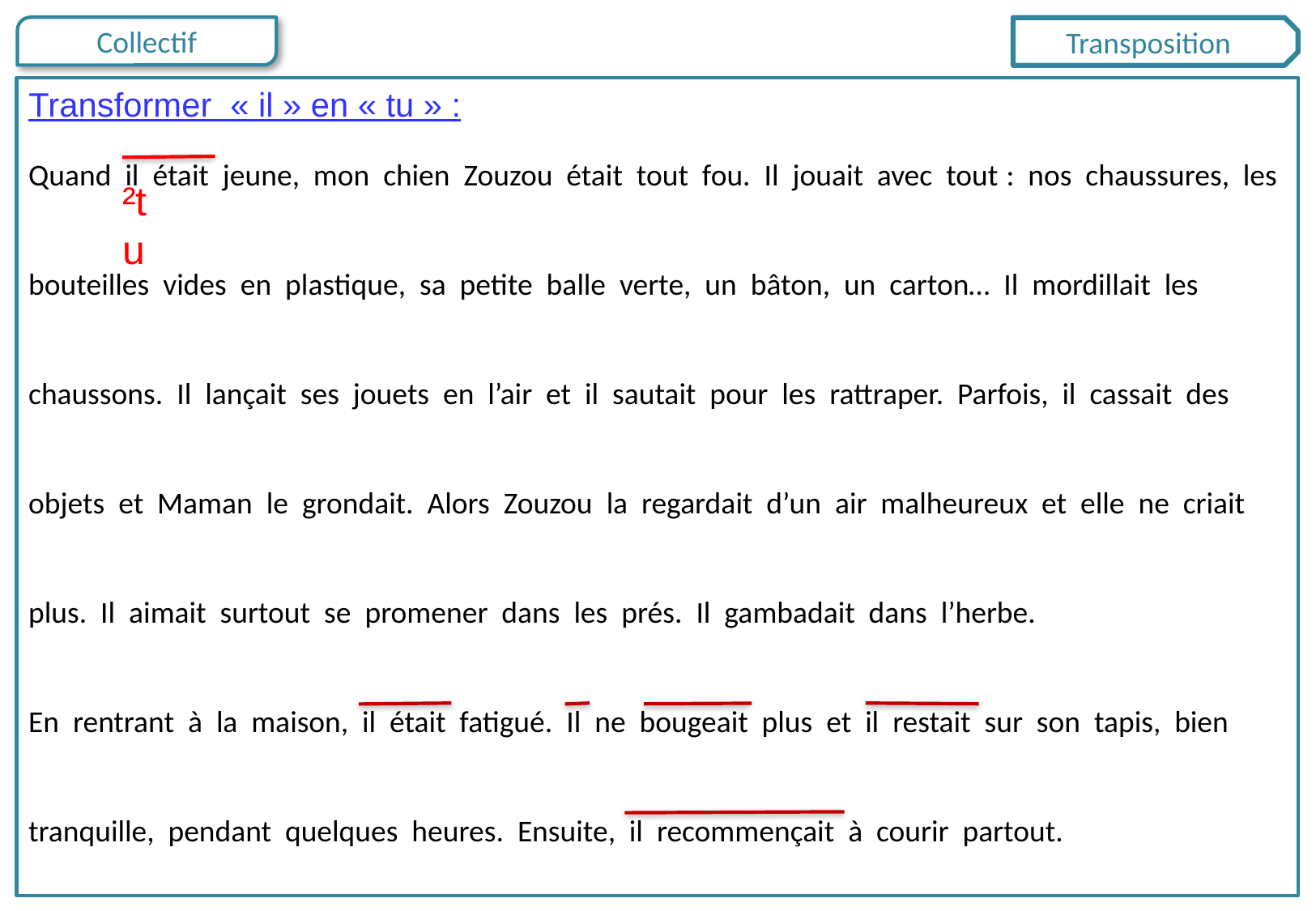

Transposition
Quand  il  était  jeune,  mon  chien  Zouzou  était  tout  fou.  Il  jouait  avec  tout :  nos  chaussures,  les  bouteilles  vides  en  plastique,  sa  petite  balle  verte,  un  bâton,  un  carton…  Il  mordillait  les  chaussons.  Il  lançait  ses  jouets  en  l’air  et  il  sautait  pour  les  rattraper.  Parfois,  il  cassait  des  objets  et  Maman  le  grondait.  Alors  Zouzou  la  regardait  d’un  air  malheureux  et  elle  ne  criait  plus.  Il  aimait  surtout  se  promener  dans  les  prés.  Il  gambadait  dans  l’herbe.
En  rentrant  à  la  maison,  il  était  fatigué.  Il  ne  bougeait  plus  et  il  restait  sur  son  tapis,  bien  tranquille,  pendant  quelques  heures.  Ensuite,  il  recommençait  à  courir  partout.
Transformer  « il » en « tu » :
²tu